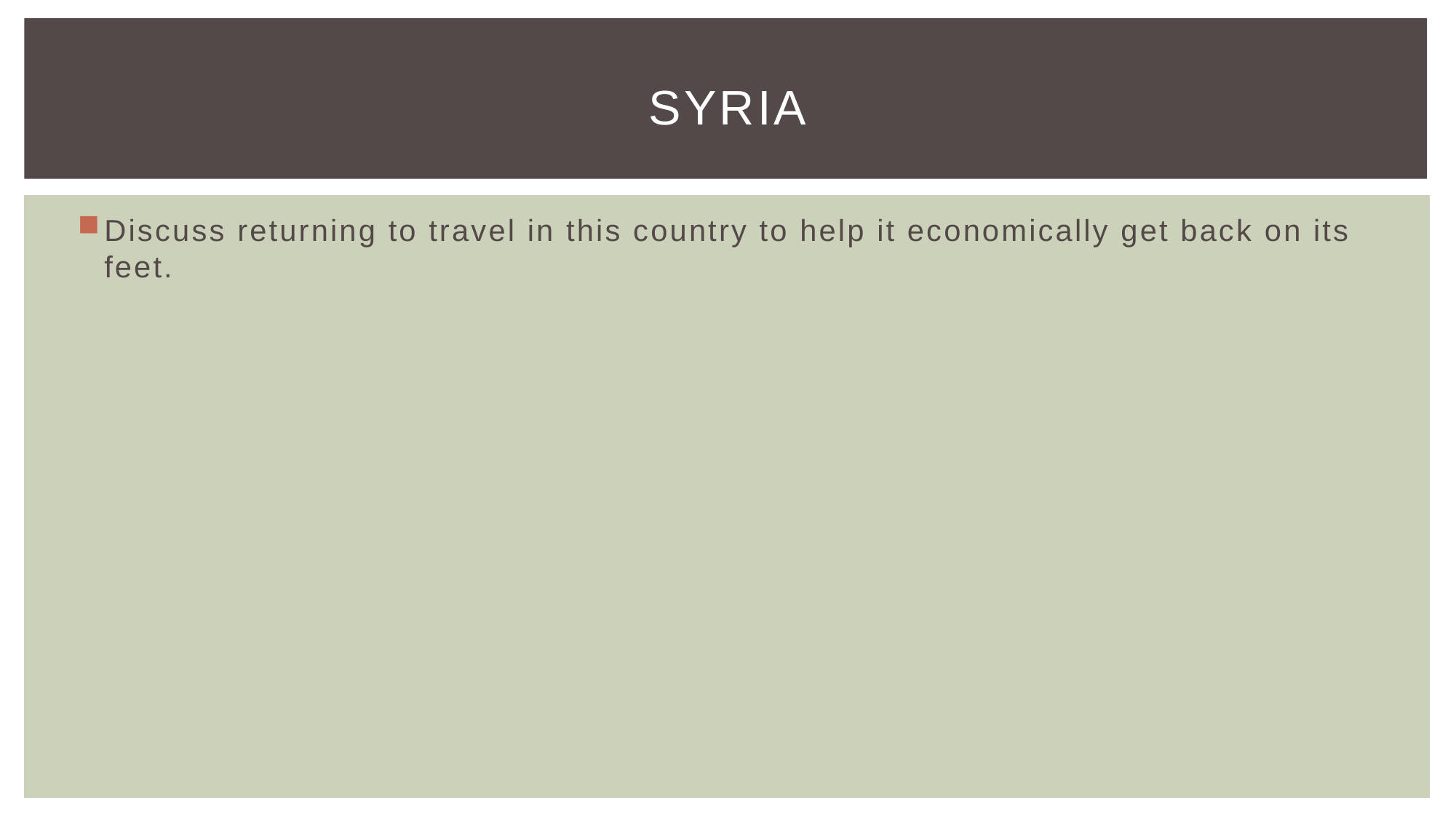

# sYRIA
Discuss returning to travel in this country to help it economically get back on its feet.